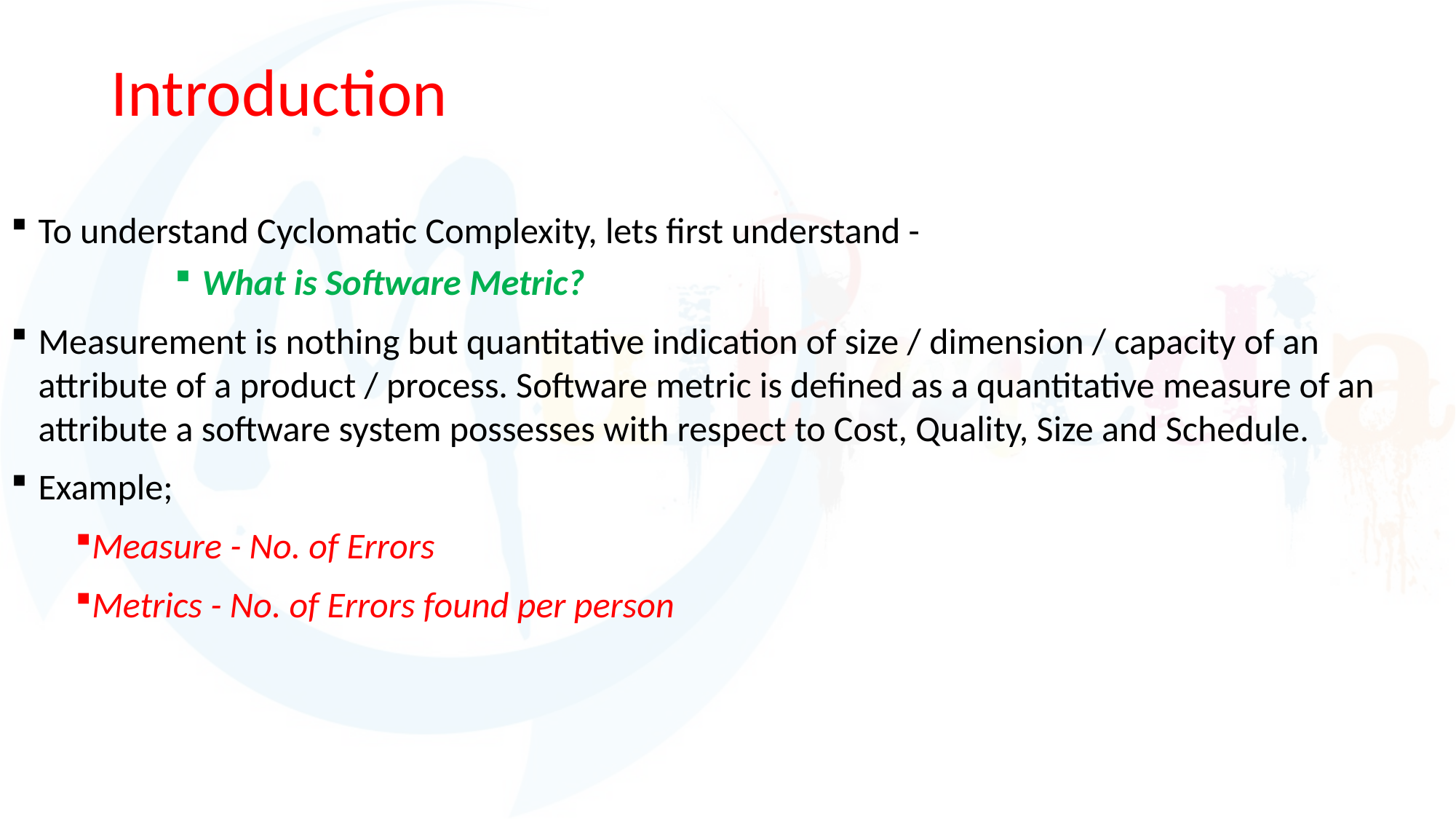

# Introduction
To understand Cyclomatic Complexity, lets first understand -
What is Software Metric?
Measurement is nothing but quantitative indication of size / dimension / capacity of an attribute of a product / process. Software metric is defined as a quantitative measure of an attribute a software system possesses with respect to Cost, Quality, Size and Schedule.
Example;
Measure - No. of Errors
Metrics - No. of Errors found per person